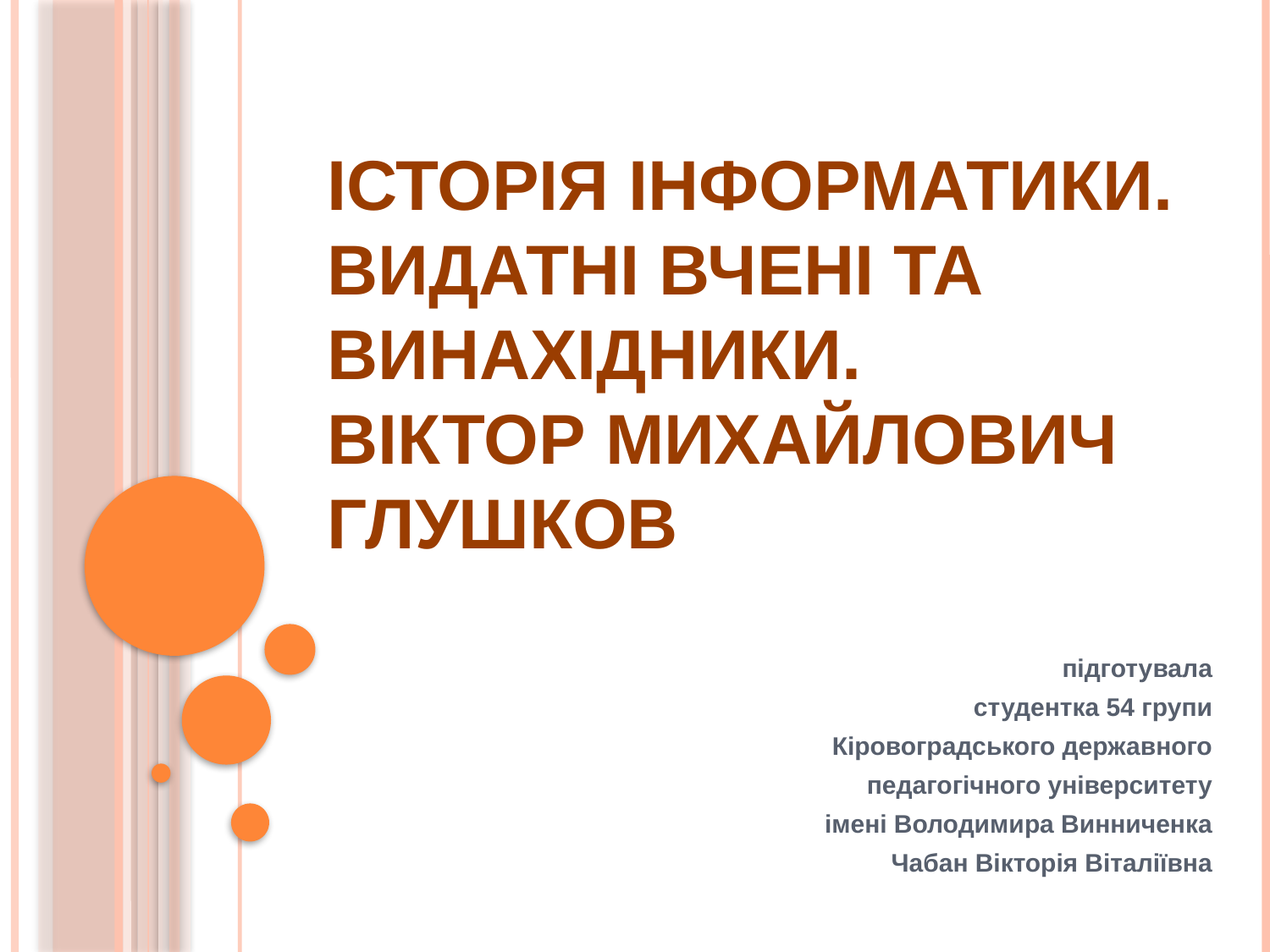

# Історія інформатики. Видатні вчені та винахідники. Віктор Михайлович ГЛУШКОВ
підготувала
студентка 54 групи
Кіровоградського державного
педагогічного університету
імені Володимира Винниченка
Чабан Вікторія Віталіївна